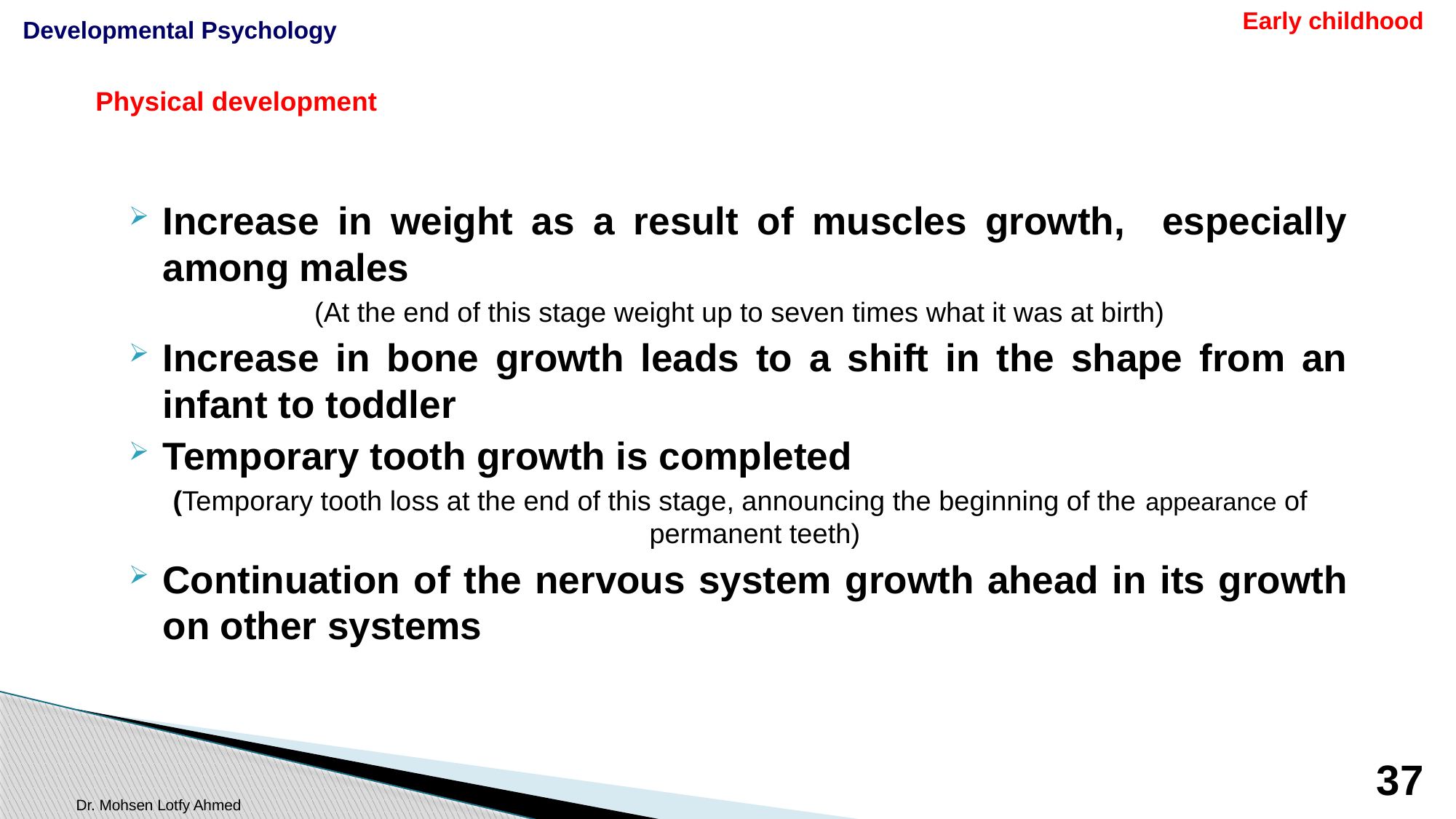

Early childhood
Developmental Psychology
# Physical development
Increase in weight as a result of muscles growth,  especially among males
(At the end of this stage weight up to seven times what it was at birth)
Increase in bone growth leads to a shift in the shape from an infant to toddler
Temporary tooth growth is completed
(Temporary tooth loss at the end of this stage, announcing the beginning of the appearance of permanent teeth)
Continuation of the nervous system growth ahead in its growth on other systems

37
Dr. Mohsen Lotfy Ahmed